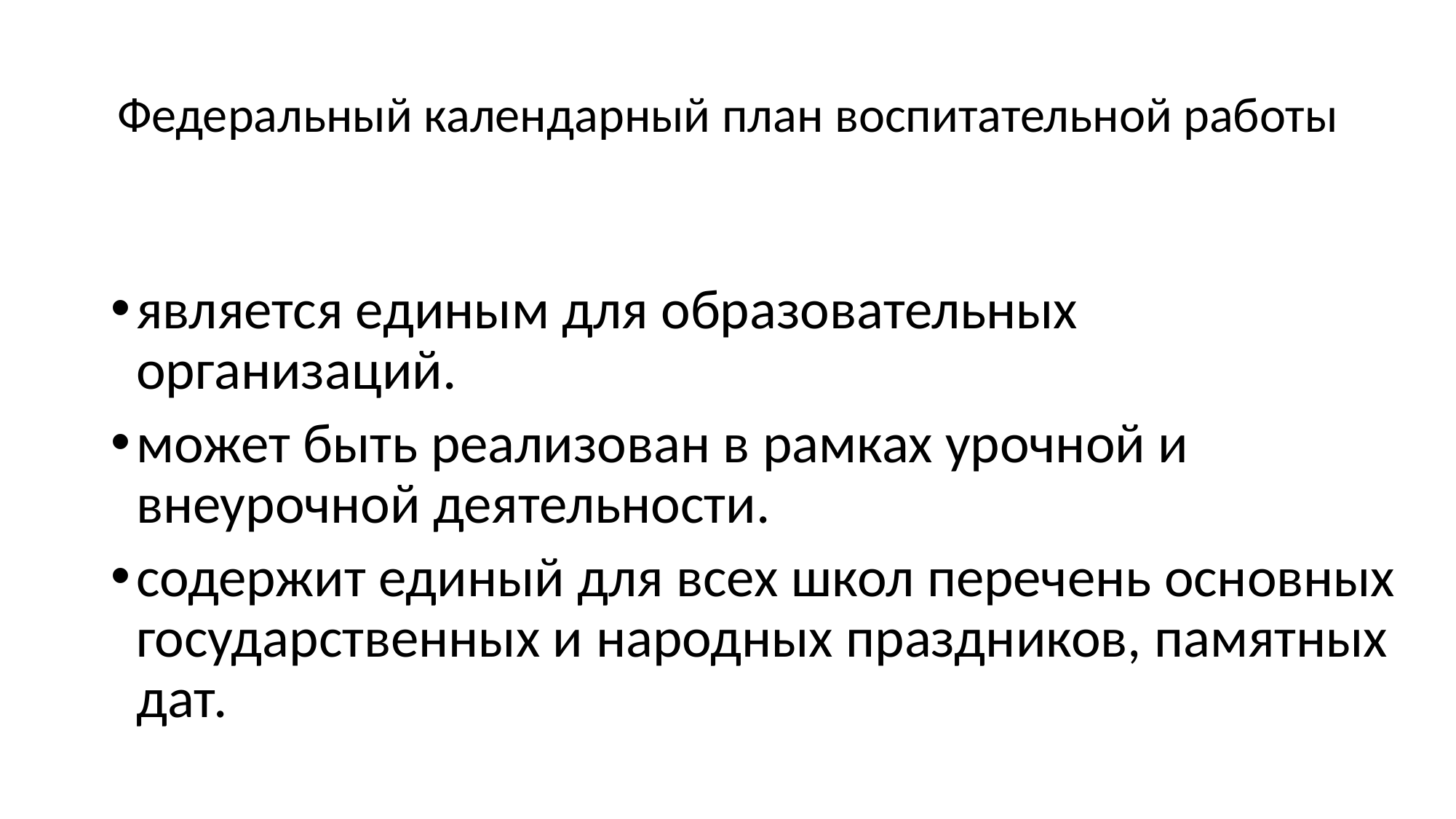

# Федеральный календарный план воспитательной работы
является единым для образовательных организаций.
может быть реализован в рамках урочной и внеурочной деятельности.
содержит единый для всех школ перечень основных государственных и народных праздников, памятных дат.